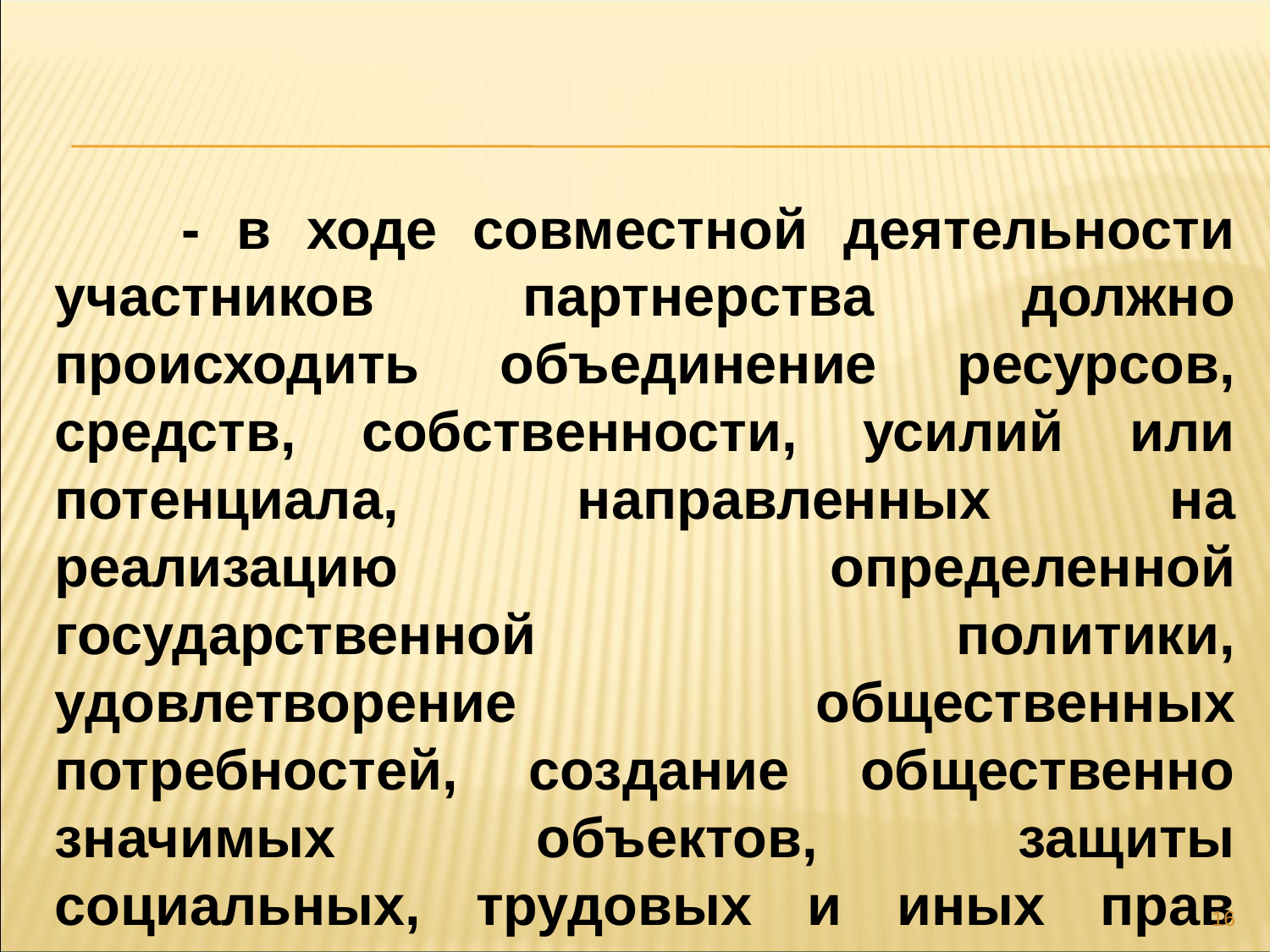

- в ходе совместной деятельности участников партнерства должно происходить объединение ресурсов, средств, собственности, усилий или потенциала, направленных на реализацию определенной государственной политики, удовлетворение общественных потребностей, создание общественно значимых объектов, защиты социальных, трудовых и иных прав граждан.
16